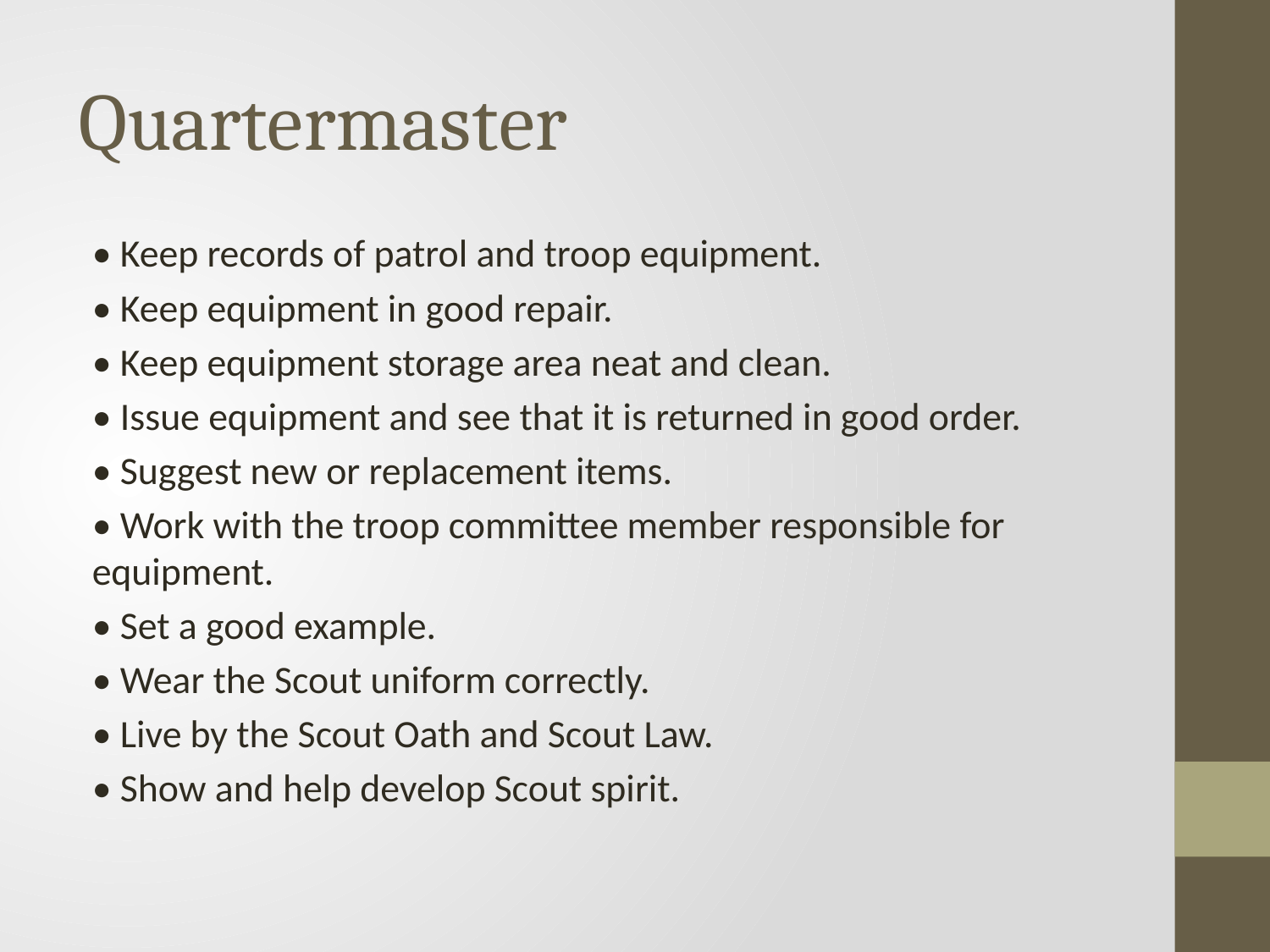

# Quartermaster
• Keep records of patrol and troop equipment.
• Keep equipment in good repair.
• Keep equipment storage area neat and clean.
• Issue equipment and see that it is returned in good order.
• Suggest new or replacement items.
• Work with the troop committee member responsible for equipment.
• Set a good example.
• Wear the Scout uniform correctly.
• Live by the Scout Oath and Scout Law.
• Show and help develop Scout spirit.